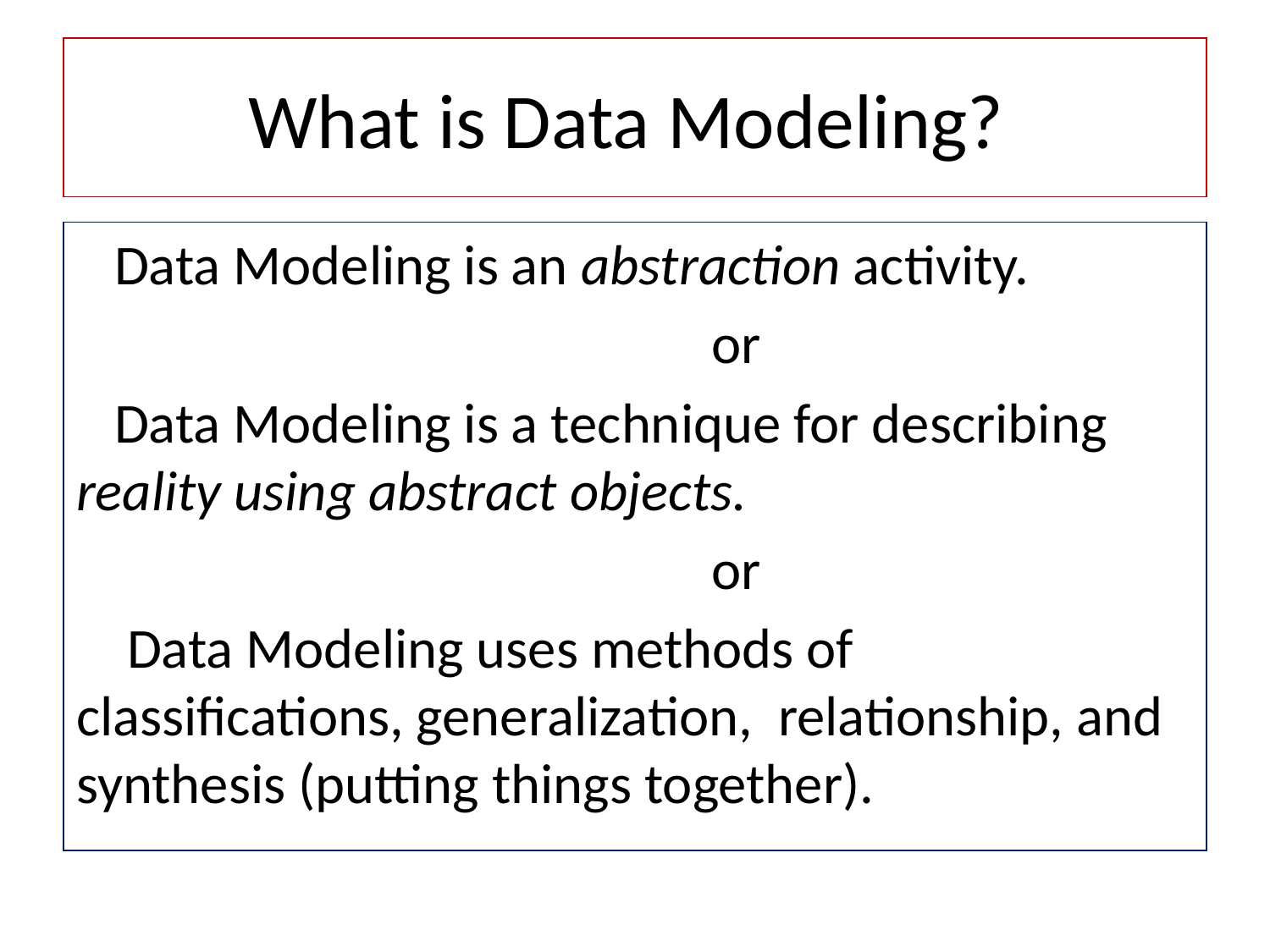

# What is Data Modeling?
   Data Modeling is an abstraction activity.
   					or
   Data Modeling is a technique for describing reality using abstract objects.
					or
    Data Modeling uses methods of classifications, generalization,  relationship, and synthesis (putting things together).